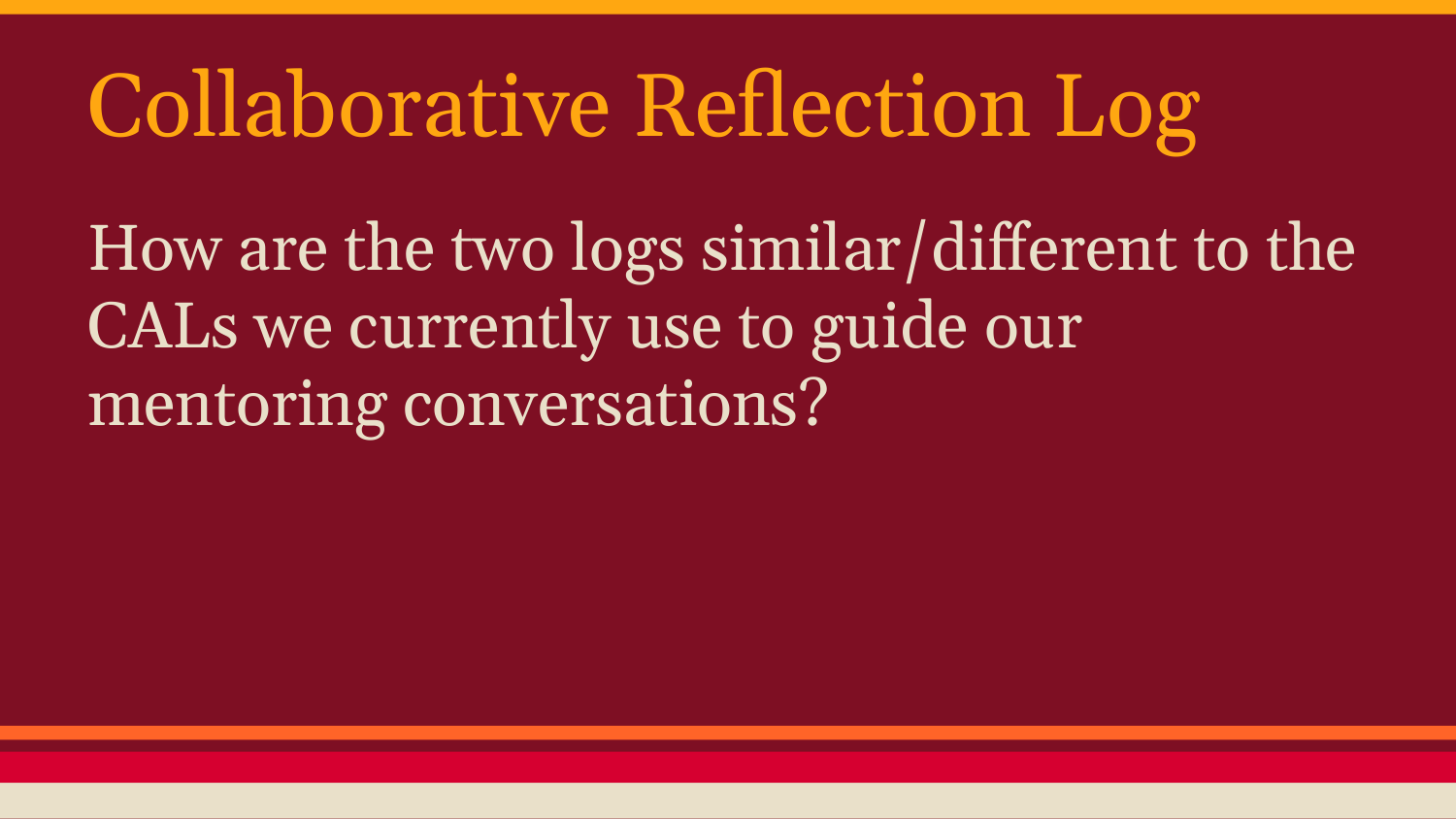

# Collaborative Reflection Log
How are the two logs similar/different to the CALs we currently use to guide our mentoring conversations?